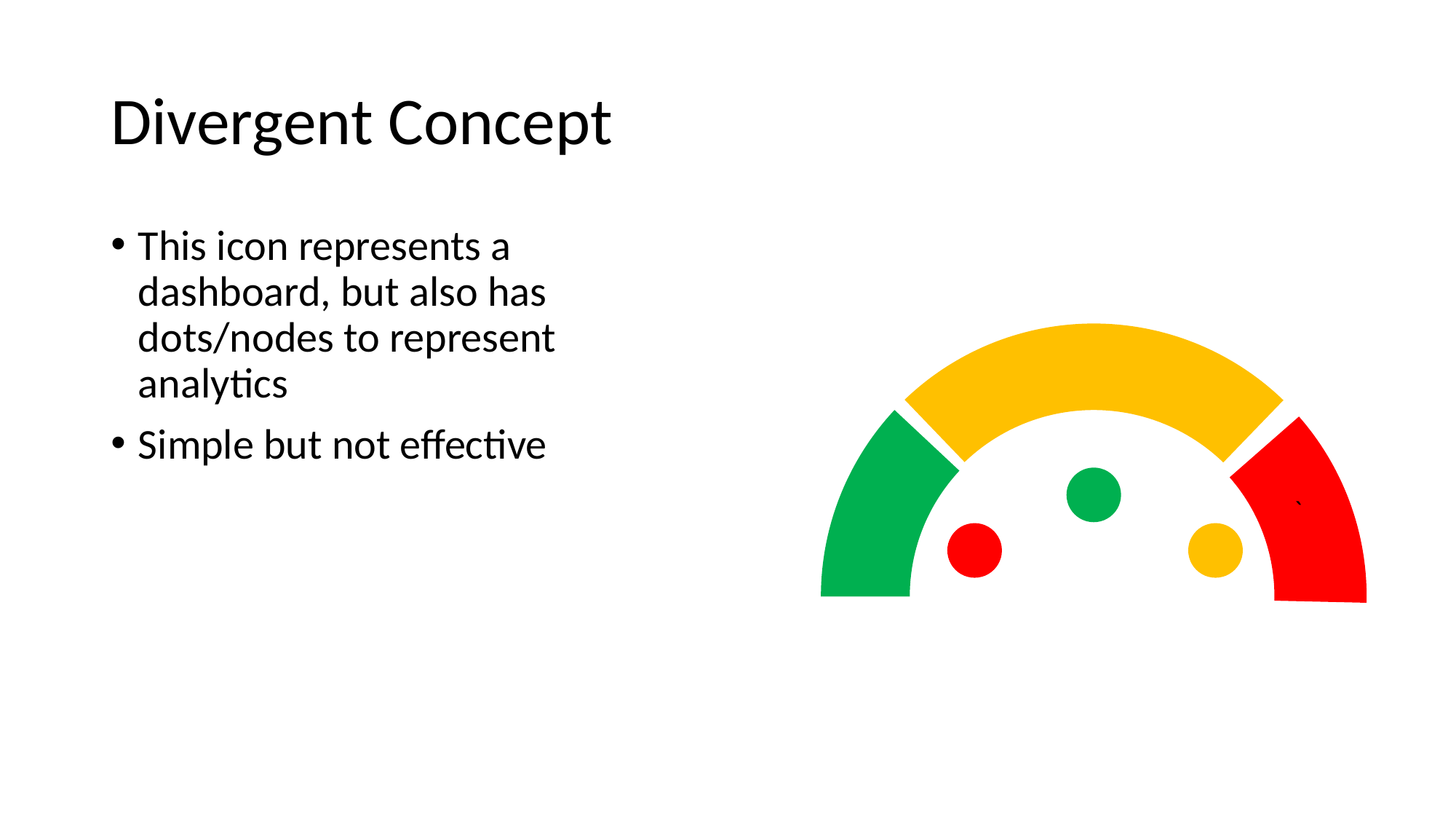

# Divergent Concept
This icon represents a dashboard, but also has dots/nodes to represent analytics
Simple but not effective
`